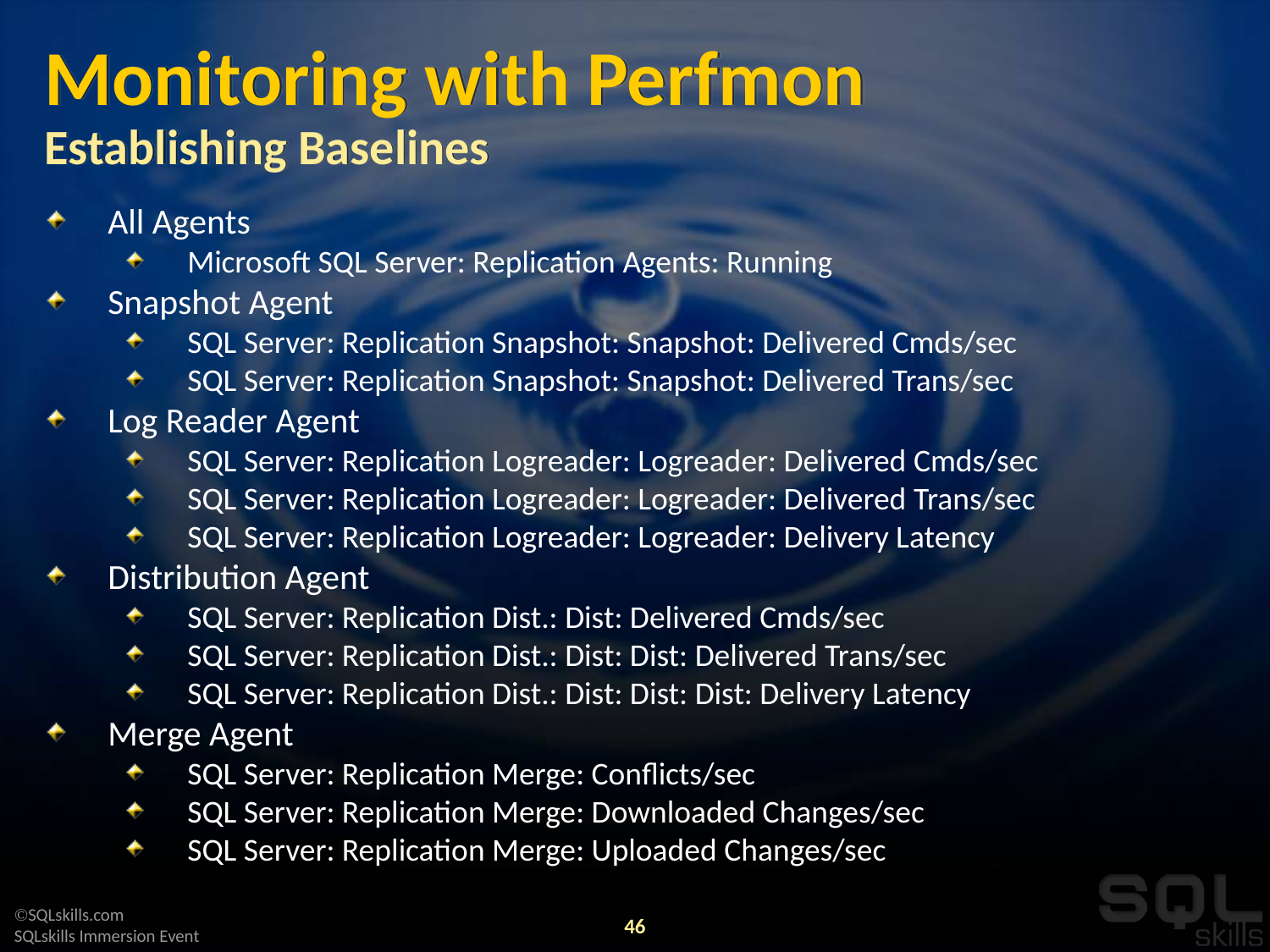

# Monitoring with Perfmon Establishing Baselines
All Agents
Microsoft SQL Server: Replication Agents: Running
Snapshot Agent
SQL Server: Replication Snapshot: Snapshot: Delivered Cmds/sec
SQL Server: Replication Snapshot: Snapshot: Delivered Trans/sec
Log Reader Agent
SQL Server: Replication Logreader: Logreader: Delivered Cmds/sec
SQL Server: Replication Logreader: Logreader: Delivered Trans/sec
SQL Server: Replication Logreader: Logreader: Delivery Latency
Distribution Agent
SQL Server: Replication Dist.: Dist: Delivered Cmds/sec
SQL Server: Replication Dist.: Dist: Dist: Delivered Trans/sec
SQL Server: Replication Dist.: Dist: Dist: Dist: Delivery Latency
Merge Agent
SQL Server: Replication Merge: Conflicts/sec
SQL Server: Replication Merge: Downloaded Changes/sec
SQL Server: Replication Merge: Uploaded Changes/sec
46